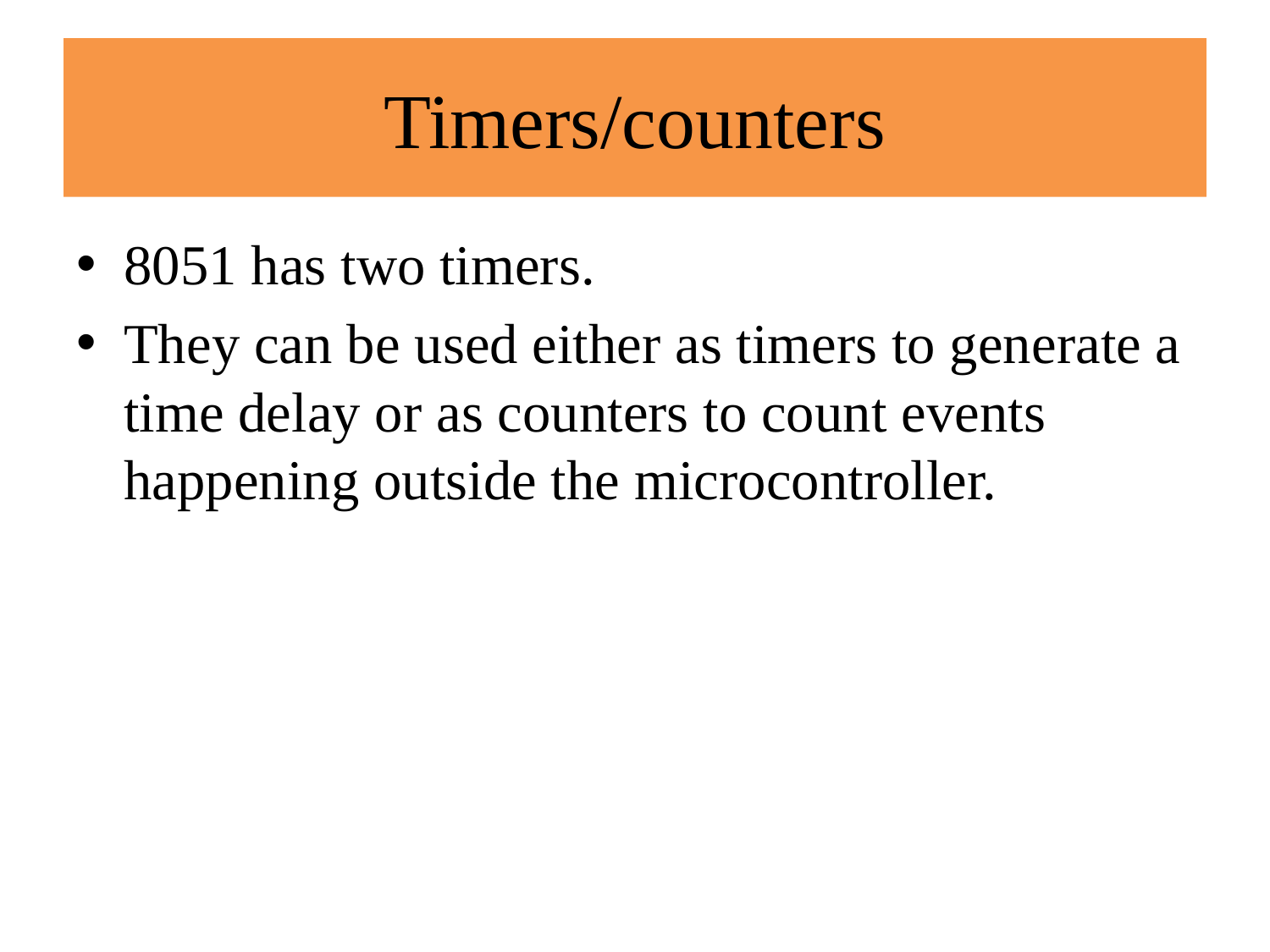

# Timers/counters
8051 has two timers.
They can be used either as timers to generate a time delay or as counters to count events happening outside the microcontroller.